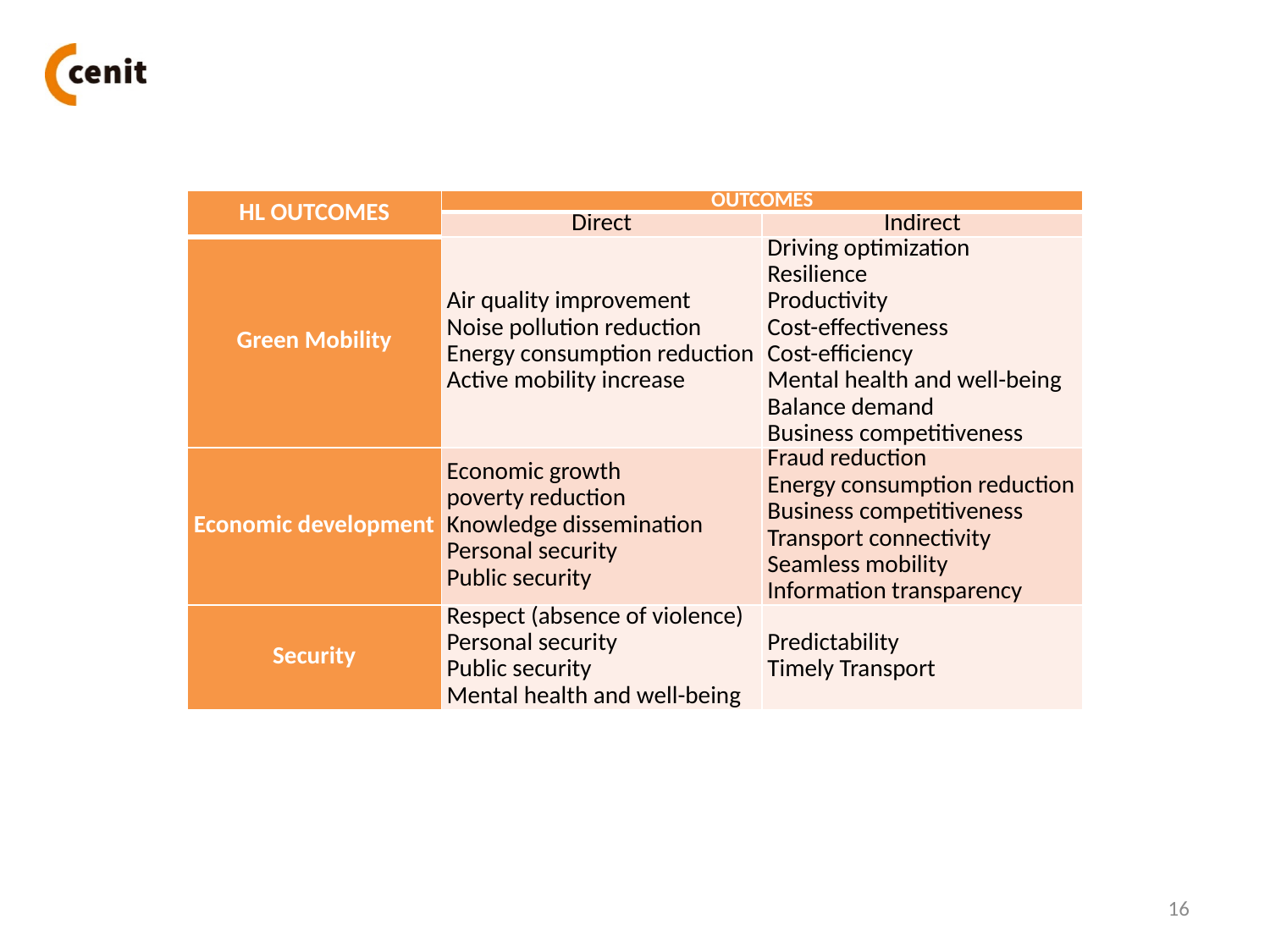

| HL OUTCOMES | OUTCOMES |  |
| --- | --- | --- |
|  | Direct | Indirect |
| Green Mobility | Air quality improvement Noise pollution reduction Energy consumption reduction Active mobility increase | Driving optimization Resilience Productivity Cost-effectiveness Cost-efficiency Mental health and well-being Balance demand Business competitiveness |
| Economic development | Economic growth poverty reduction Knowledge dissemination Personal security Public security | Fraud reduction Energy consumption reduction Business competitiveness Transport connectivity Seamless mobility Information transparency |
| Security | Respect (absence of violence) Personal security Public security Mental health and well-being | Predictability Timely Transport |
16